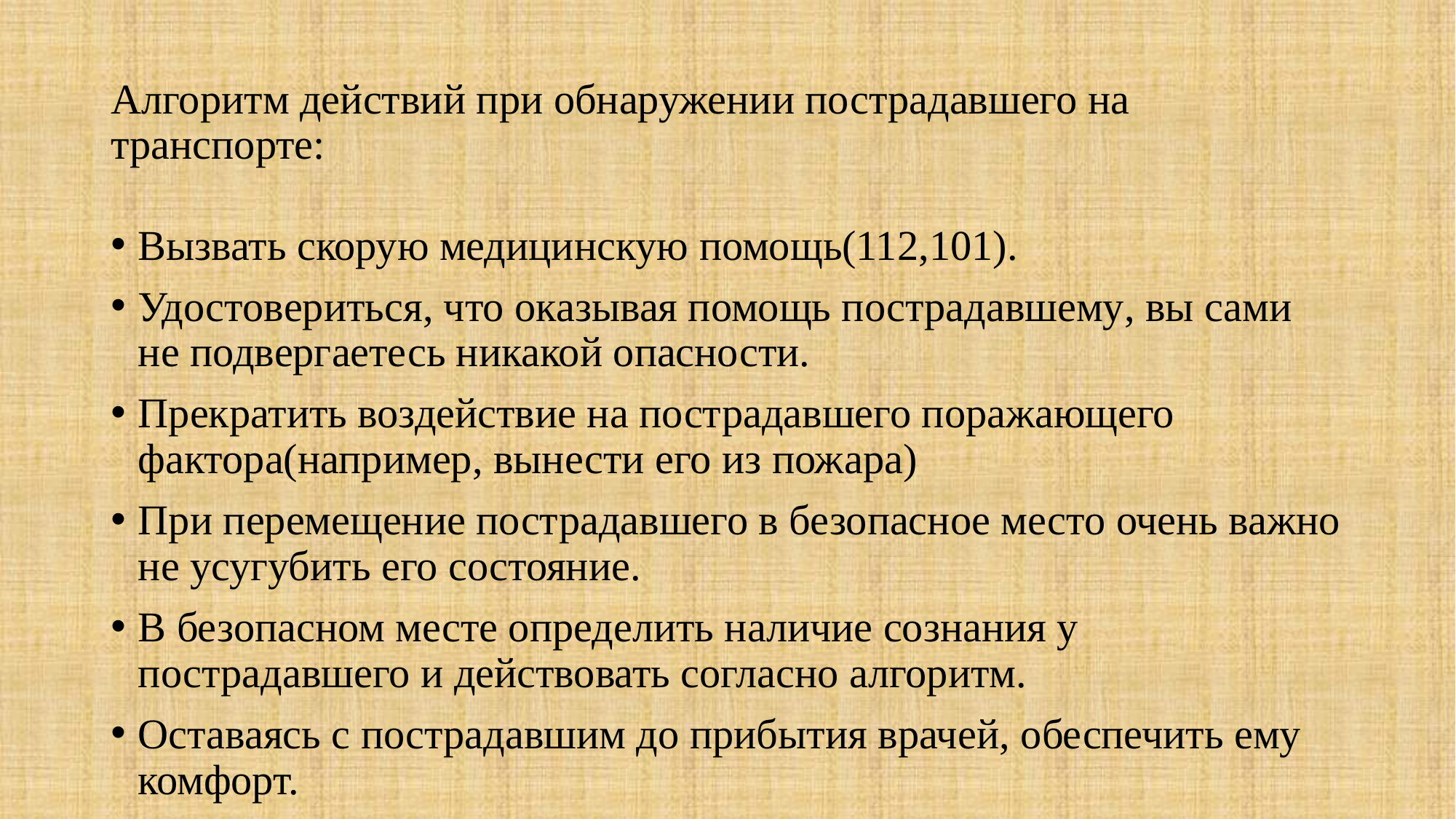

# Алгоритм действий при обнаружении пострадавшего на транспорте:
Вызвать скорую медицинскую помощь(112,101).
Удостовериться, что оказывая помощь пострадавшему, вы сами не подвергаетесь никакой опасности.
Прекратить воздействие на пострадавшего поражающего фактора(например, вынести его из пожара)
При перемещение пострадавшего в безопасное место очень важно не усугубить его состояние.
В безопасном месте определить наличие сознания у пострадавшего и действовать согласно алгоритм.
Оставаясь с пострадавшим до прибытия врачей, обеспечить ему комфорт.